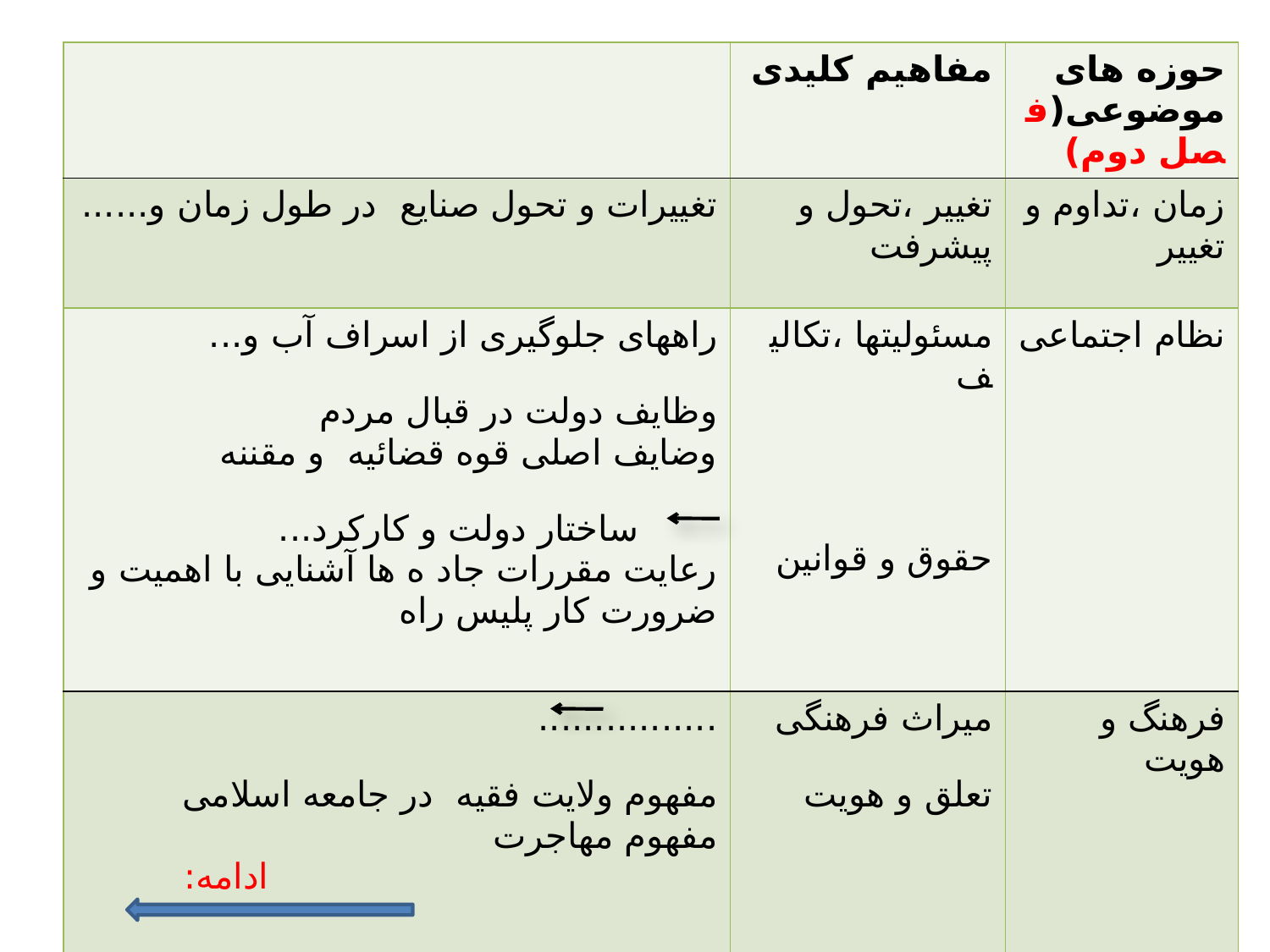

|  | مفاهیم کلیدی | حوزه های موضوعی(فصل دوم) |
| --- | --- | --- |
| تغییرات و تحول صنایع در طول زمان و...... | تغییر ،تحول و پیشرفت | زمان ،تداوم و تغییر |
| راههای جلوگیری از اسراف آب و... وظایف دولت در قبال مردم وضایف اصلی قوه قضائیه و مقننه ساختار دولت و کارکرد... رعایت مقررات جاد ه ها آشنایی با اهمیت و ضرورت کار پلیس راه | مسئولیتها ،تکالیف حقوق و قوانین | نظام اجتماعی |
| ................ مفهوم ولایت فقیه در جامعه اسلامی مفهوم مهاجرت ادامه: | میراث فرهنگی تعلق و هویت | فرهنگ و هویت |